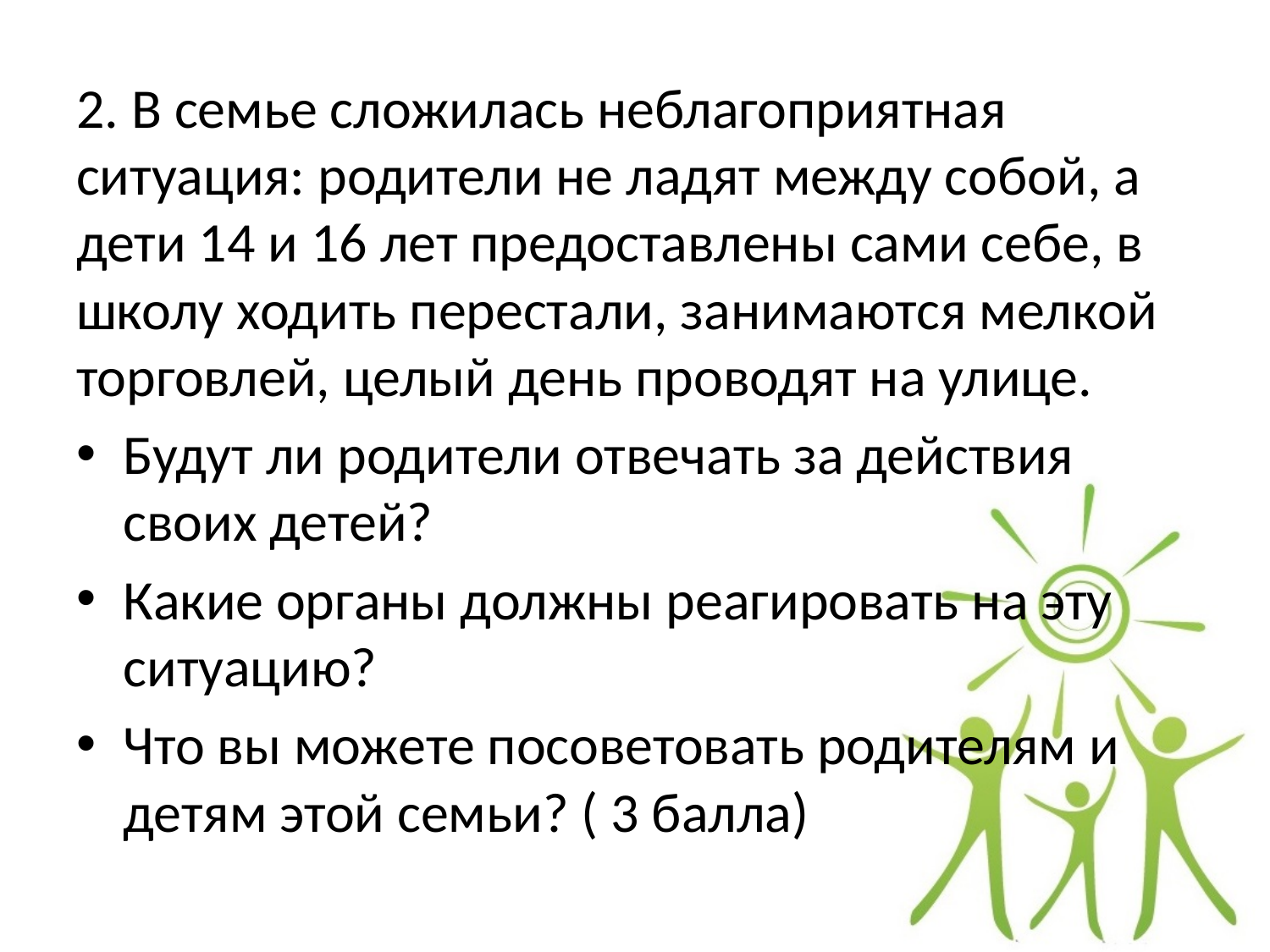

2. В семье сложилась неблагоприятная ситуация: родители не ладят между собой, а дети 14 и 16 лет предоставлены сами себе, в школу ходить перестали, занимаются мелкой торговлей, целый день проводят на улице.
Будут ли родители отвечать за действия своих детей?
Какие органы должны реагировать на эту ситуацию?
Что вы можете посоветовать родителям и детям этой семьи? ( 3 балла)